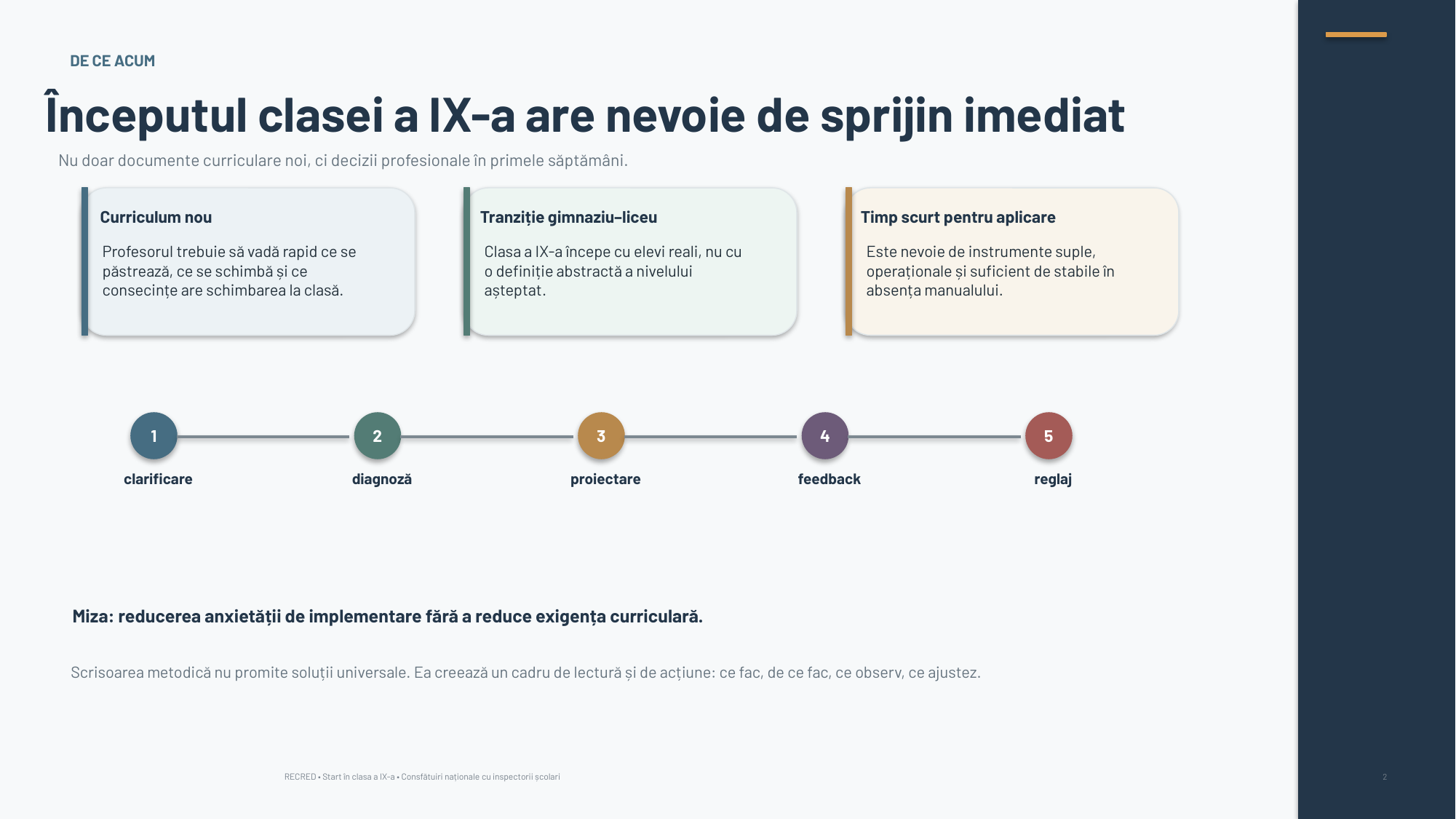

DE CE ACUM
Începutul clasei a IX-a are nevoie de sprijin imediat
Nu doar documente curriculare noi, ci decizii profesionale în primele săptămâni.

Curriculum nou
Tranziție gimnaziu–liceu
Timp scurt pentru aplicare
Profesorul trebuie să vadă rapid ce se păstrează, ce se schimbă și ce consecințe are schimbarea la clasă.
Clasa a IX-a începe cu elevi reali, nu cu o definiție abstractă a nivelului așteptat.
Este nevoie de instrumente suple, operaționale și suficient de stabile în absența manualului.
1
2
3
4
5
clarificare
diagnoză
proiectare
feedback
reglaj
Miza: reducerea anxietății de implementare fără a reduce exigența curriculară.
Scrisoarea metodică nu promite soluții universale. Ea creează un cadru de lectură și de acțiune: ce fac, de ce fac, ce observ, ce ajustez.
RECRED • Start în clasa a IX-a • Consfătuiri naționale cu inspectorii școlari
2